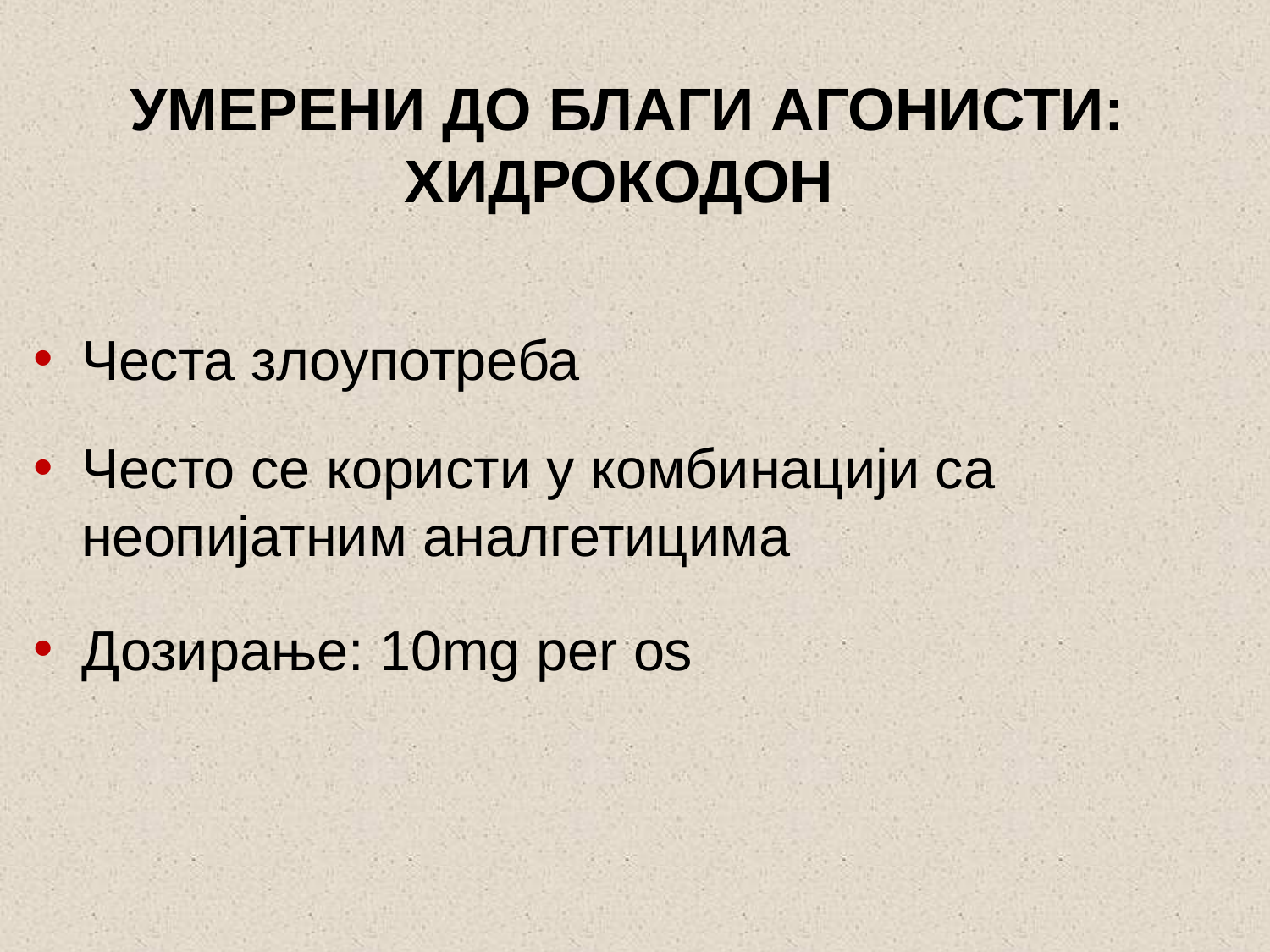

# УМЕРЕНИ ДО БЛАГИ АГОНИСТИ: ХИДРОКОДОН
Честа злоупотреба

Често се користи у комбинацији са неопијатним аналгетицима

Дозирање: 10mg per os